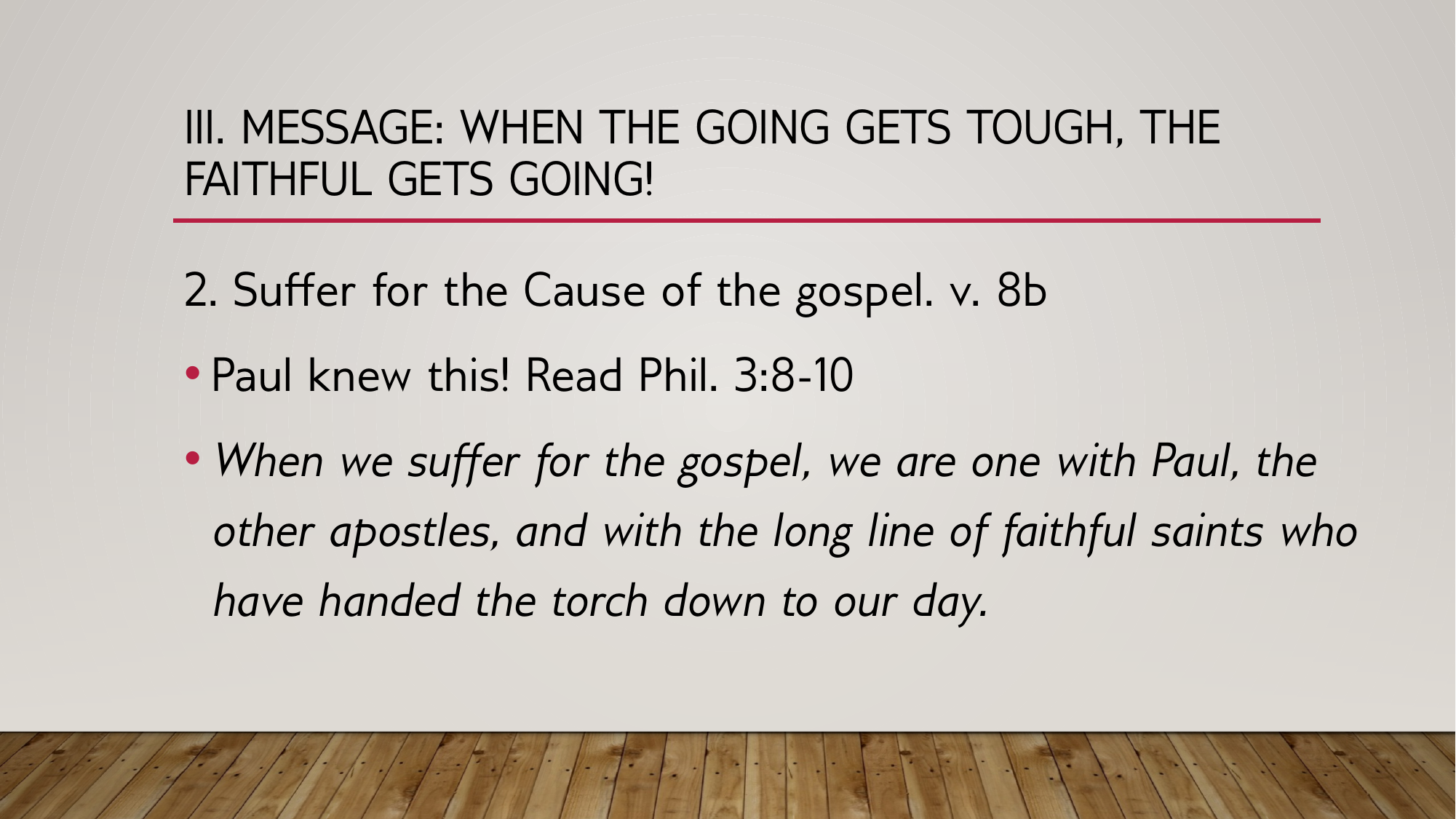

# III. Message: when the going gets tough, the faithful gets going!
2. Suffer for the Cause of the gospel. v. 8b
Paul knew this! Read Phil. 3:8-10
When we suffer for the gospel, we are one with Paul, the other apostles, and with the long line of faithful saints who have handed the torch down to our day.